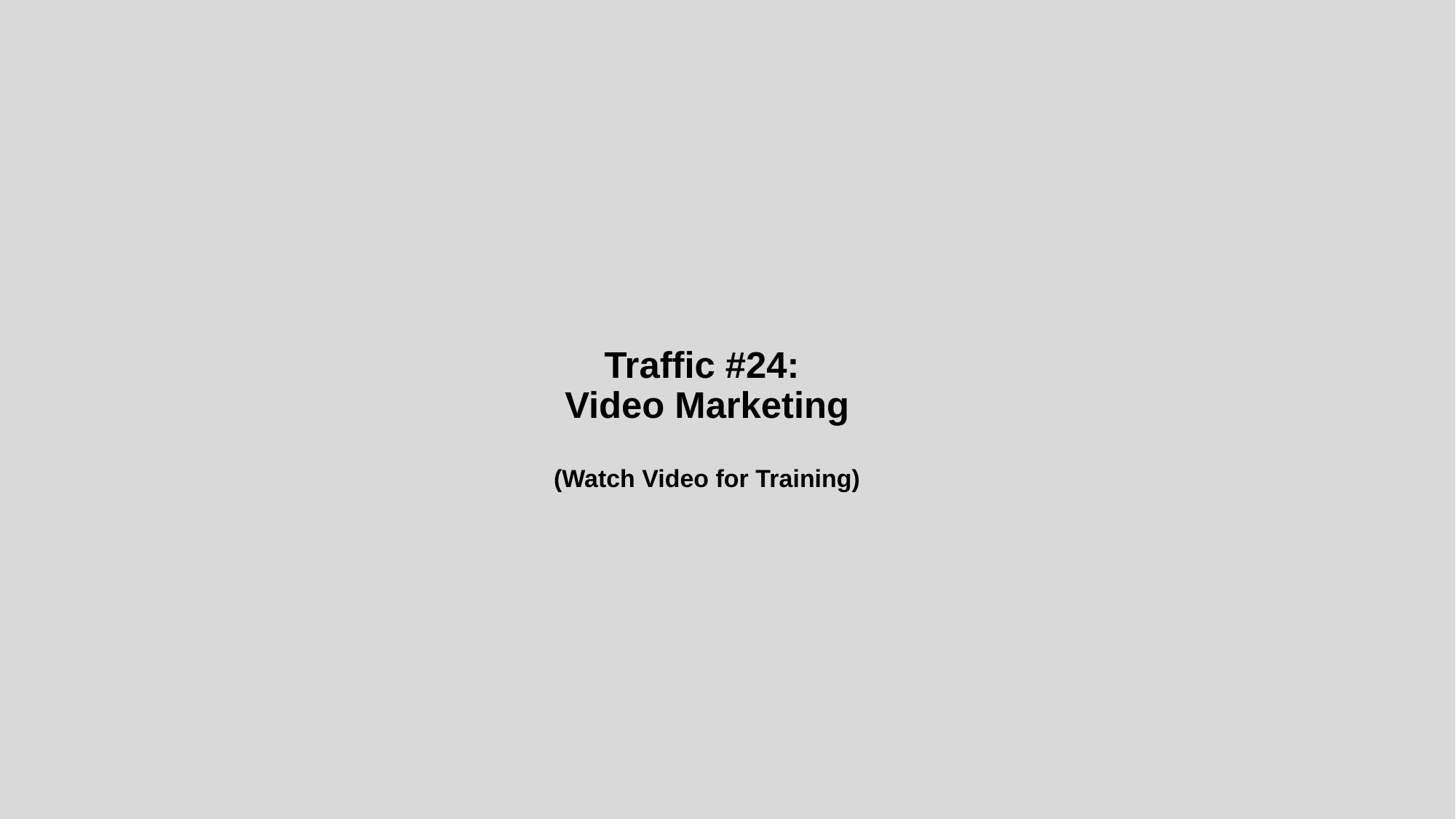

# Traffic #24: Video Marketing (Watch Video for Training)